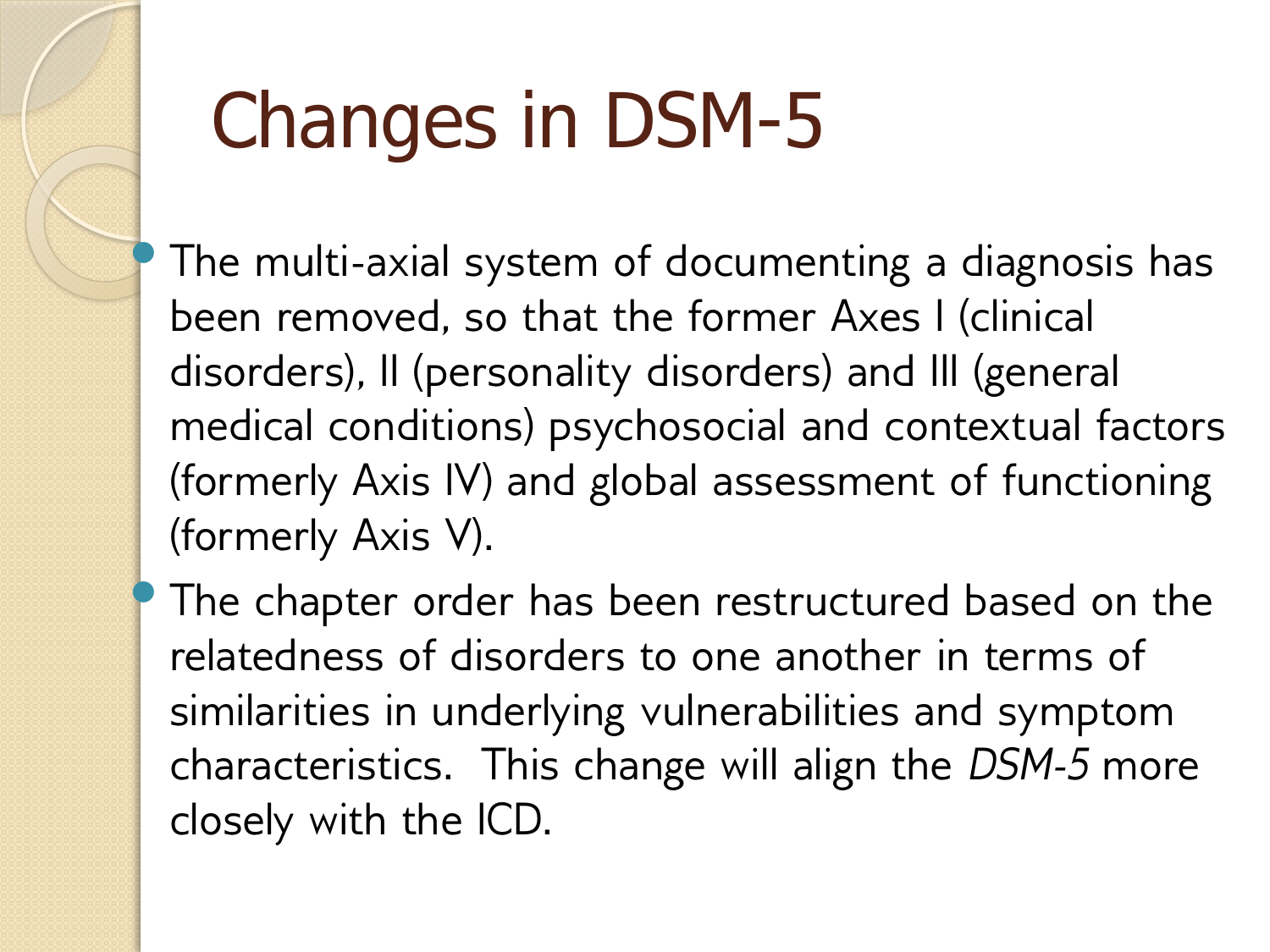

# Changes in DSM-5
The multi-axial system of documenting a diagnosis has been removed, so that the former Axes I (clinical disorders), II (personality disorders) and III (general medical conditions) psychosocial and contextual factors (formerly Axis IV) and global assessment of functioning (formerly Axis V).
The chapter order has been restructured based on the relatedness of disorders to one another in terms of similarities in underlying vulnerabilities and symptom characteristics.  This change will align the DSM-5 more closely with the ICD.